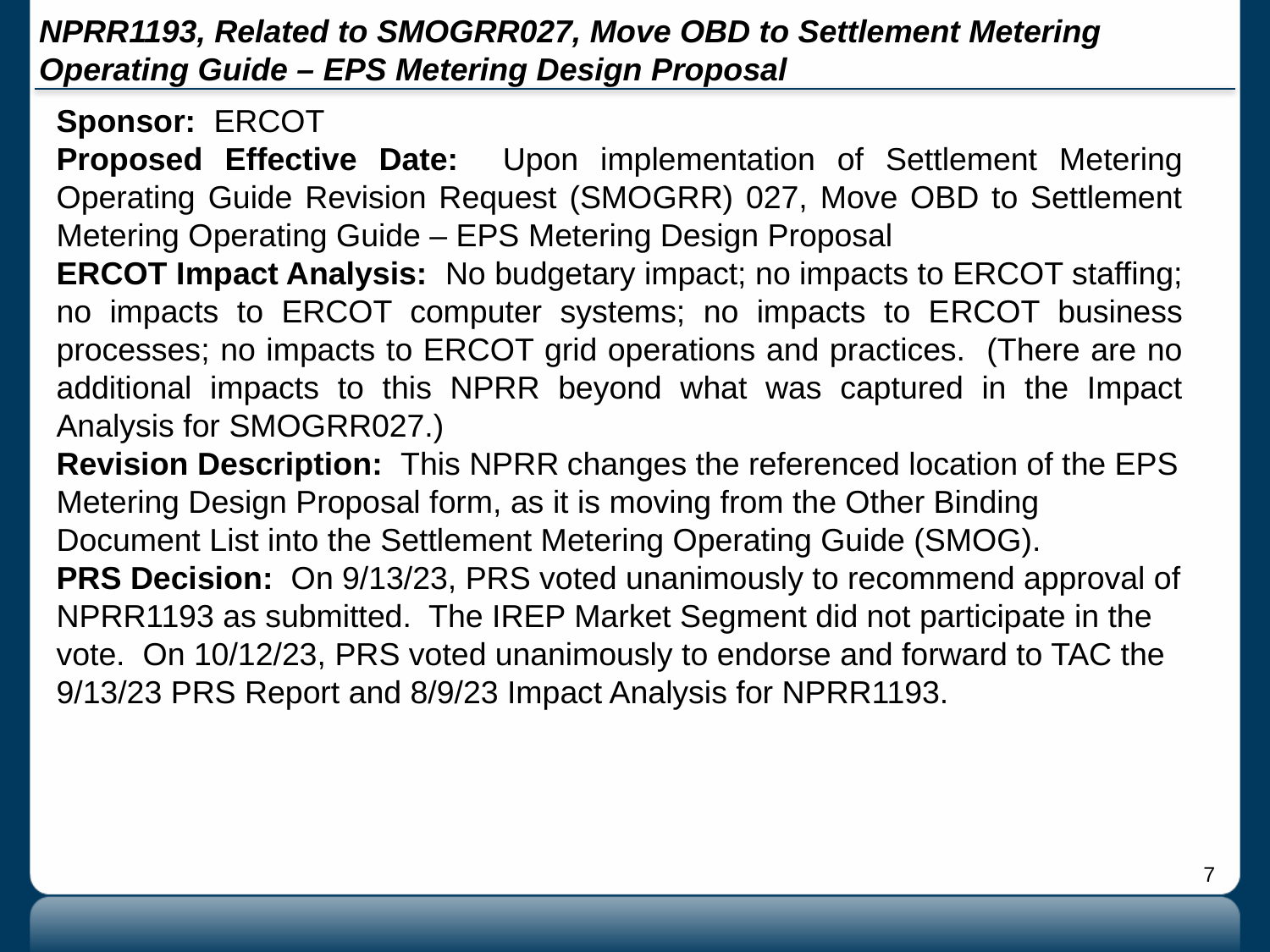

# NPRR1193, Related to SMOGRR027, Move OBD to Settlement Metering Operating Guide – EPS Metering Design Proposal
Sponsor:  ERCOT
Proposed Effective Date:  Upon implementation of Settlement Metering Operating Guide Revision Request (SMOGRR) 027, Move OBD to Settlement Metering Operating Guide – EPS Metering Design Proposal
ERCOT Impact Analysis:  No budgetary impact; no impacts to ERCOT staffing; no impacts to ERCOT computer systems; no impacts to ERCOT business processes; no impacts to ERCOT grid operations and practices.  (There are no additional impacts to this NPRR beyond what was captured in the Impact Analysis for SMOGRR027.)
Revision Description:  This NPRR changes the referenced location of the EPS Metering Design Proposal form, as it is moving from the Other Binding Document List into the Settlement Metering Operating Guide (SMOG).
PRS Decision:  On 9/13/23, PRS voted unanimously to recommend approval of NPRR1193 as submitted.  The IREP Market Segment did not participate in the vote.  On 10/12/23, PRS voted unanimously to endorse and forward to TAC the 9/13/23 PRS Report and 8/9/23 Impact Analysis for NPRR1193.